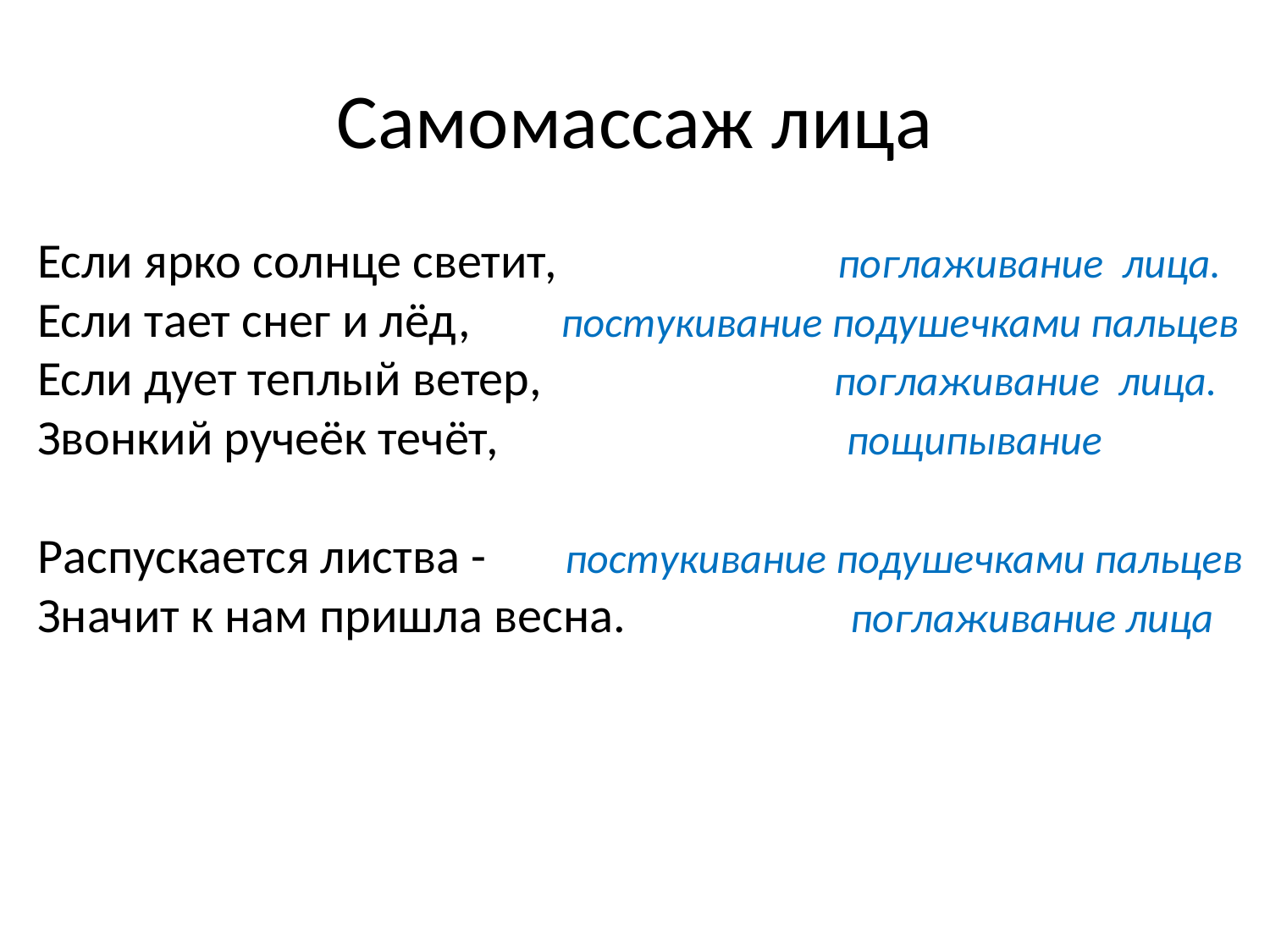

# Самомассаж лица
Если ярко солнце светит,                         поглаживание  лица.
Если тает снег и лёд,        постукивание подушечками пальцев
Если дует теплый ветер,                          поглаживание  лица.
Звонкий ручеёк течёт,                               пощипывание
Распускается листва -       постукивание подушечками пальцев Значит к нам пришла весна.                    поглаживание лица